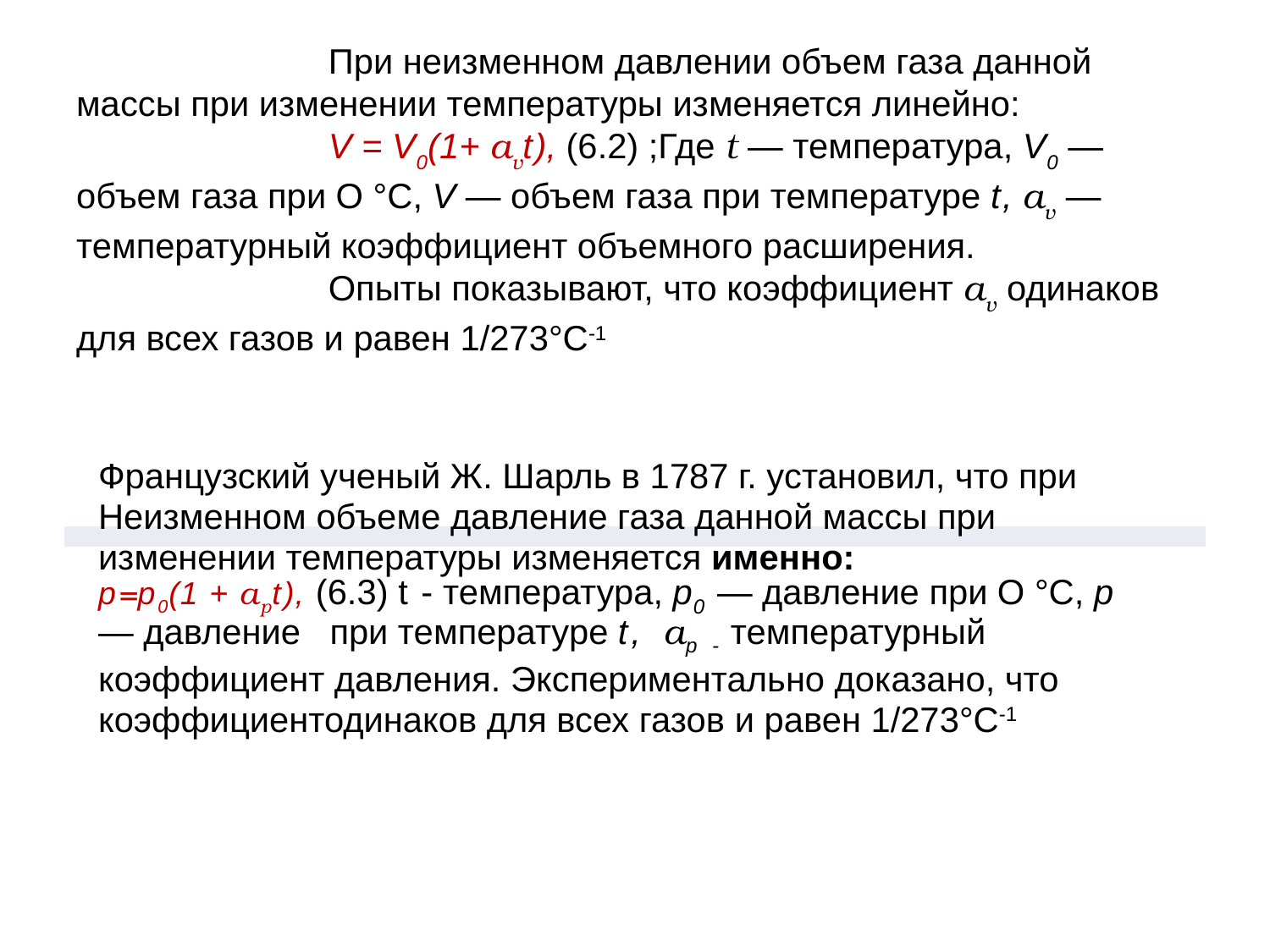

При неизменном давлении объем газа данной массы при изменении темпе­ратуры изменяется линейно:
V = V0(1+ avt), (6.2) ;Где t — температура, V0 — объем газа при О °С, V — объем газа при температу­ре t, av — температурный коэффициент объемного расширения.
Опыты показывают, что коэффициент av одинаков для всех газов и равен 1/273°С-1
| Французский ученый Ж. Шарль в 1787 г. установил, что при Неизменном объеме давление газа данной массы при изменении температуры изменяется именно: p=p0(1 + apt), (6.3) t - температура, р0 — давление при О °С, р — давление при температуре t, ap - температурный коэффициент давления. Экспериментально доказано, что коэффициентодинаков для всех газов и равен 1/273°С-1 |
| --- |
|  |
| --- |